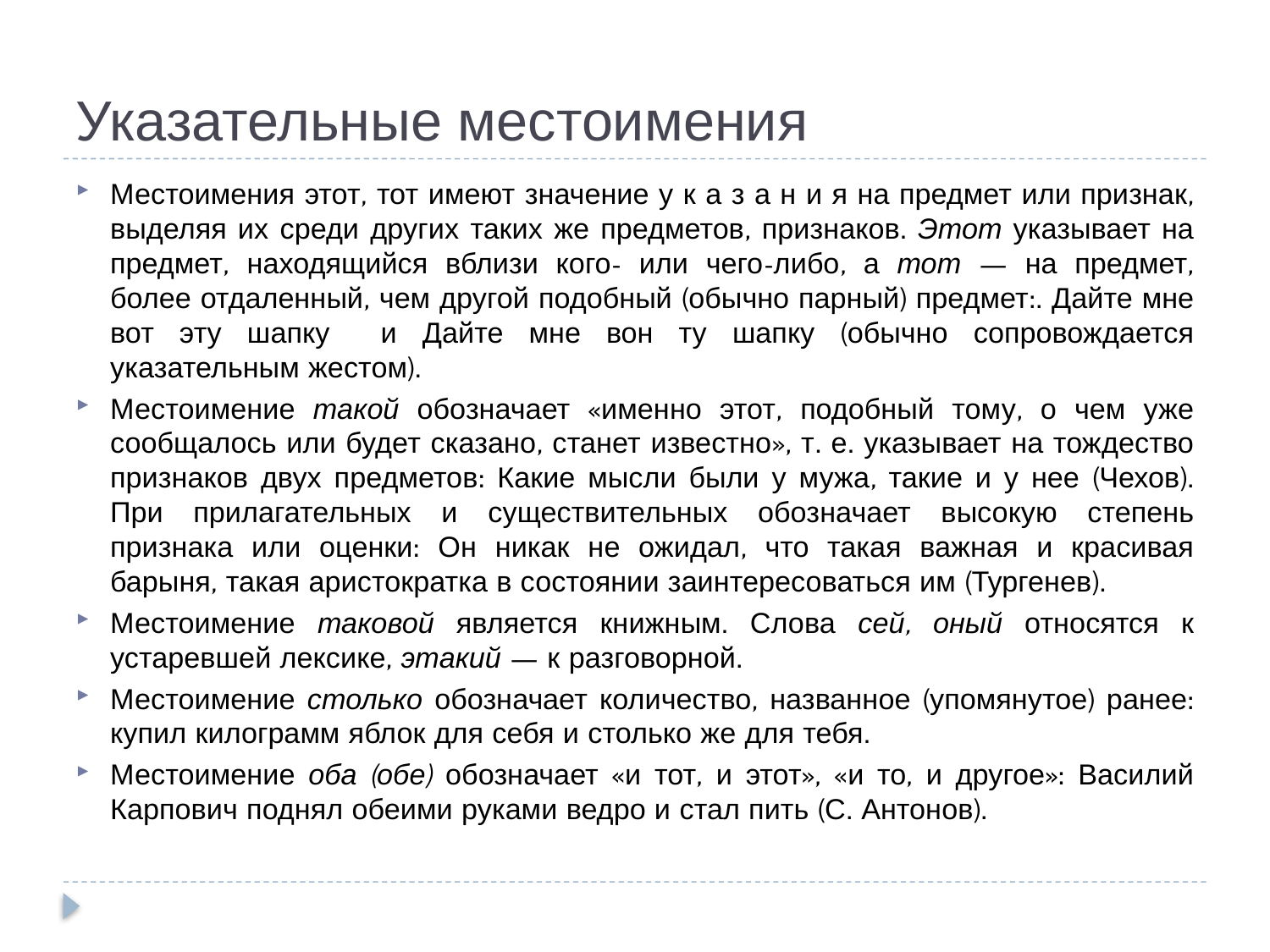

# Указательные местоимения
Местоимения этот, тот имеют значение у к а з а н и я на предмет или признак, выделяя их среди других таких же предметов, признаков. Этот указывает на предмет, находящийся вблизи кого- или чего-либо, а тот — на предмет, более отдаленный, чем другой подобный (обычно парный) предмет:. Дайте мне вот эту шапку  и Дайте мне вон ту шапку (обычно сопровождается указательным жестом).
Местоимение такой обозначает «именно этот, подобный тому, о чем уже сообщалось или будет сказано, станет известно», т. е. указывает на тождество признаков двух предметов: Какие мысли были у мужа, такие и у нее (Чехов). При прилагательных и существительных обозначает высокую степень признака или оценки: Он никак не ожидал, что такая важная и красивая барыня, такая аристократка в состоянии заинтересоваться им (Тургенев).
Местоимение таковой является книжным. Слова сей, оный относятся к устаревшей лексике, этакий — к разговорной.
Местоимение столько обозначает количество, названное (упомянутое) ранее: купил килограмм яблок для себя и столько же для тебя.
Местоимение оба (обе) обозначает «и тот, и этот», «и то, и другое»: Василий Карпович поднял обеими руками ведро и стал пить (С. Антонов).